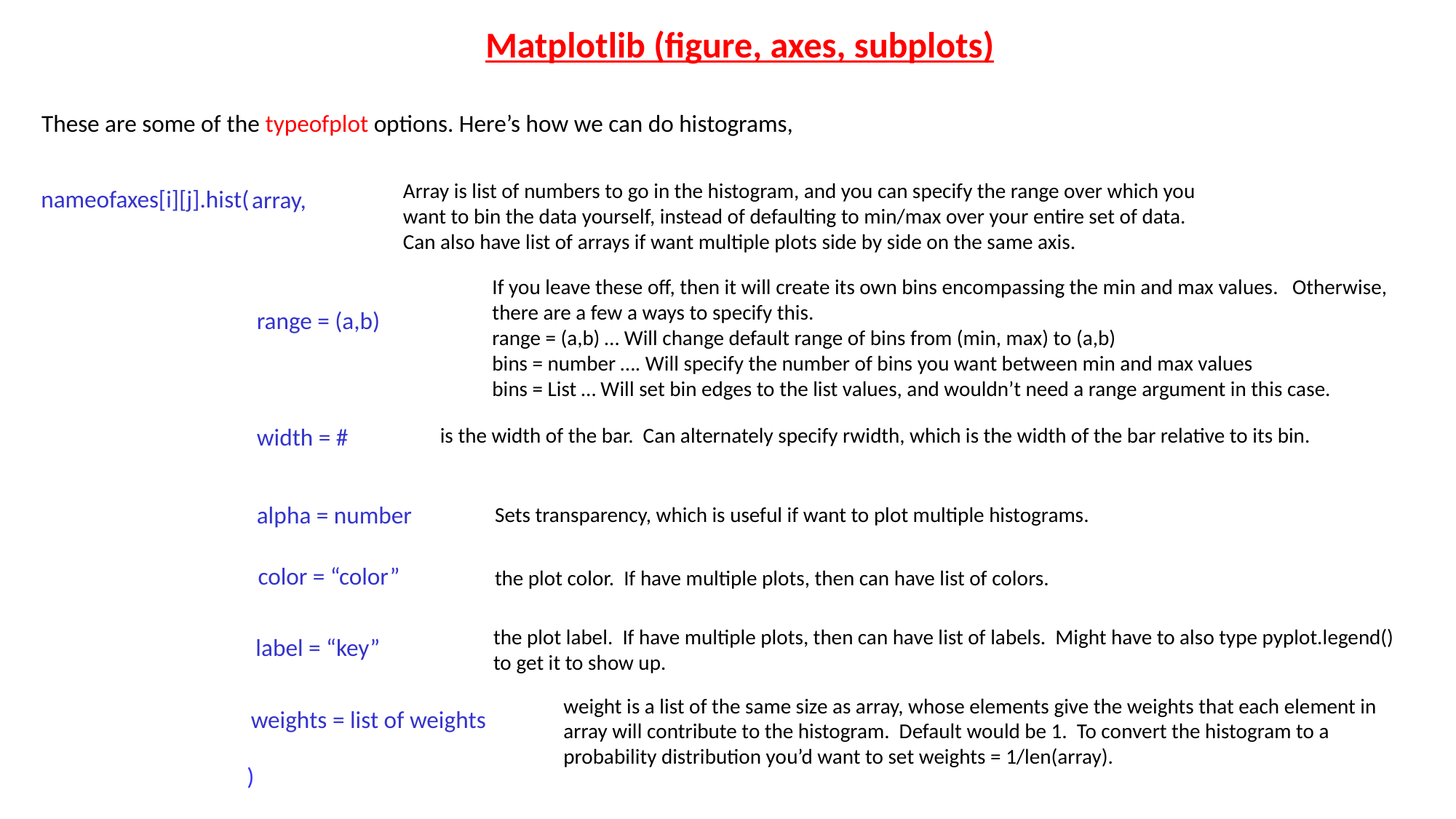

Matplotlib (figure, axes, subplots)
These are some of the typeofplot options. Here’s how we can do histograms,
Array is list of numbers to go in the histogram, and you can specify the range over which you want to bin the data yourself, instead of defaulting to min/max over your entire set of data.  Can also have list of arrays if want multiple plots side by side on the same axis.
nameofaxes[i][j].hist(
array,
If you leave these off, then it will create its own bins encompassing the min and max values.   Otherwise, there are a few a ways to specify this.
range = (a,b) … Will change default range of bins from (min, max) to (a,b)
bins = number …. Will specify the number of bins you want between min and max values
bins = List … Will set bin edges to the list values, and wouldn’t need a range argument in this case.
range = (a,b)
width = #
is the width of the bar.  Can alternately specify rwidth, which is the width of the bar relative to its bin.
alpha = number
Sets transparency, which is useful if want to plot multiple histograms.
color = “color”
the plot color.  If have multiple plots, then can have list of colors.
the plot label.  If have multiple plots, then can have list of labels.  Might have to also type pyplot.legend() to get it to show up.
label = “key”
weight is a list of the same size as array, whose elements give the weights that each element in array will contribute to the histogram.  Default would be 1.  To convert the histogram to a probability distribution you’d want to set weights = 1/len(array).
weights = list of weights
)